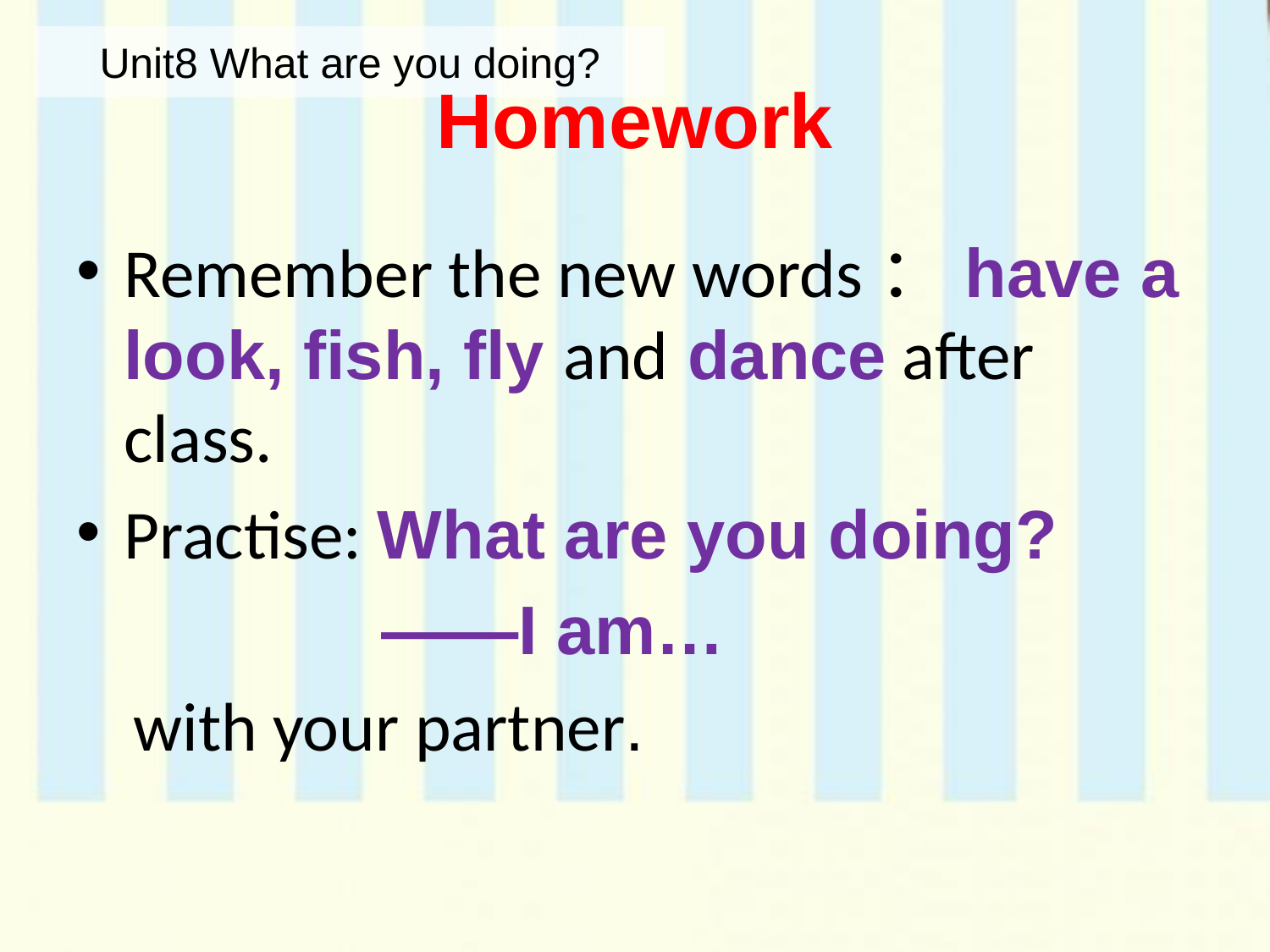

# Homework
Remember the new words：have a look, fish, fly and dance after class.
Practise: What are you doing?
                ——I am…
   with your partner.